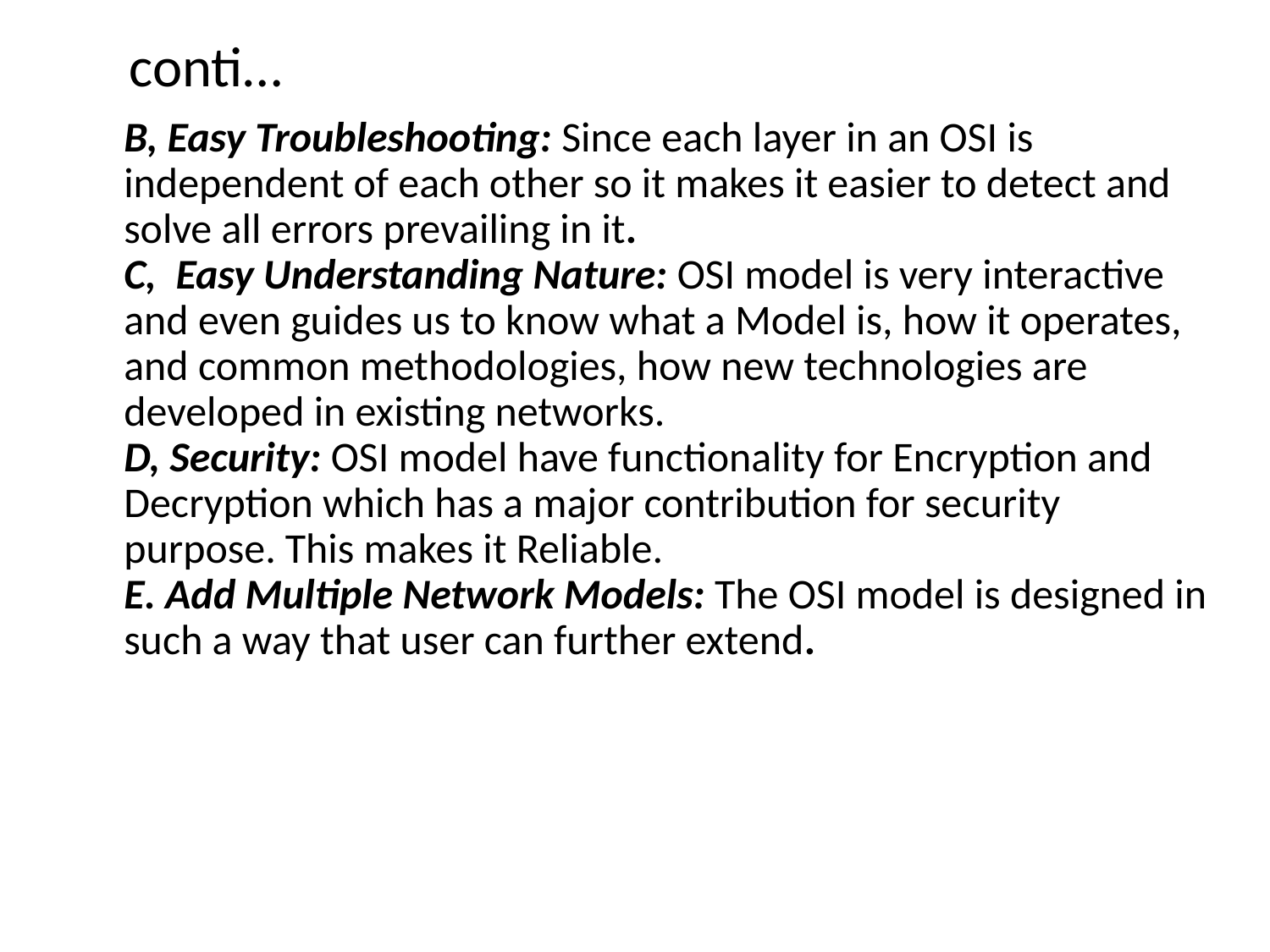

# conti…
B, Easy Troubleshooting: Since each layer in an OSI is independent of each other so it makes it easier to detect and solve all errors prevailing in it.
C,  Easy Understanding Nature: OSI model is very interactive and even guides us to know what a Model is, how it operates, and common methodologies, how new technologies are developed in existing networks.
D, Security: OSI model have functionality for Encryption and Decryption which has a major contribution for security
purpose. This makes it Reliable.
E. Add Multiple Network Models: The OSI model is designed in such a way that user can further extend.